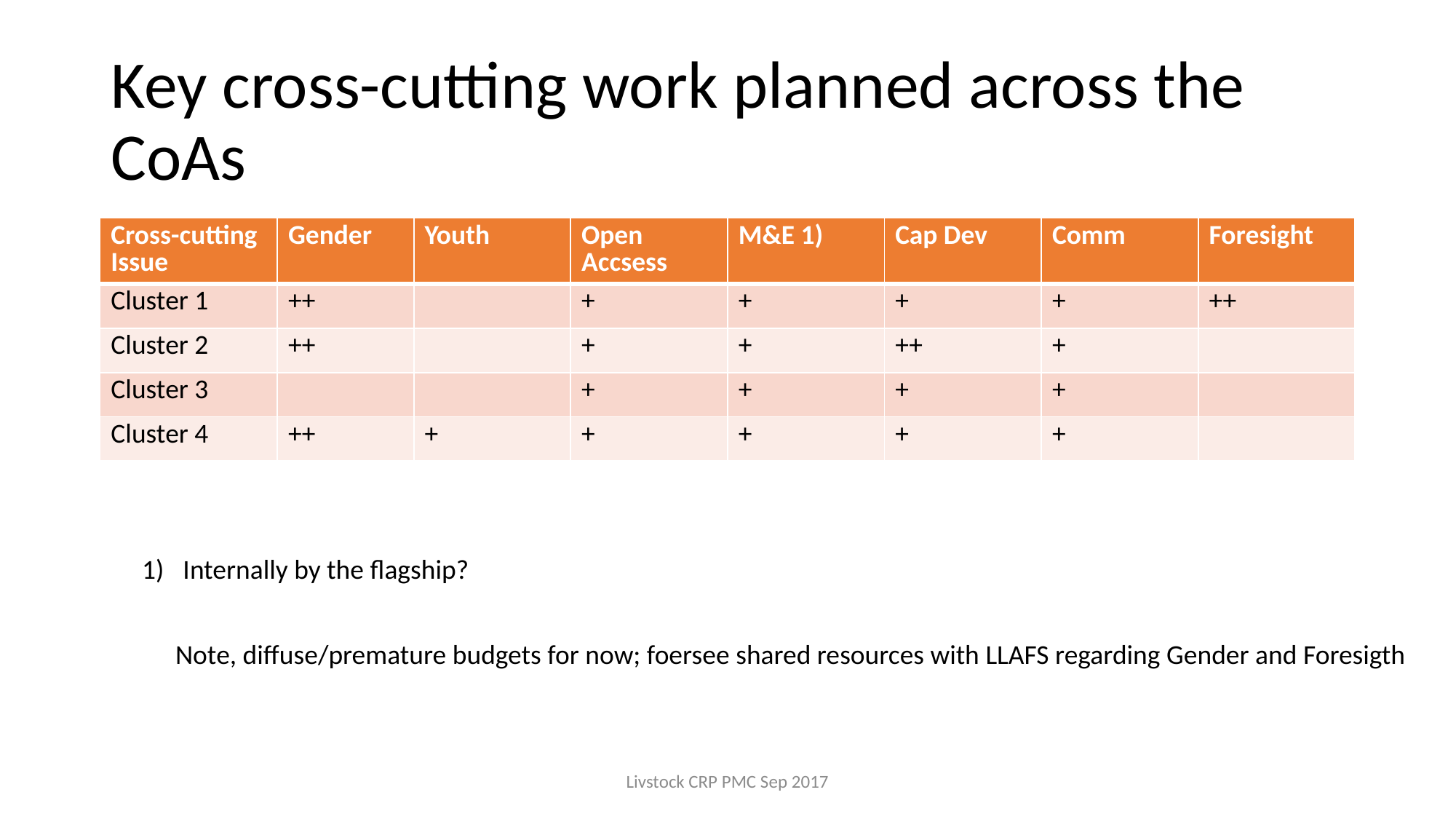

# Key cross-cutting work planned across the CoAs
| Cross-cutting Issue | Gender | Youth | Open Accsess | M&E 1) | Cap Dev | Comm | Foresight |
| --- | --- | --- | --- | --- | --- | --- | --- |
| Cluster 1 | ++ |  | + | + | + | + | ++ |
| Cluster 2 | ++ |  | + | + | ++ | + |  |
| Cluster 3 |  |  | + | + | + | + |  |
| Cluster 4 | ++ | + | + | + | + | + |  |
Internally by the flagship?
Note, diffuse/premature budgets for now; foersee shared resources with LLAFS regarding Gender and Foresigth
Livstock CRP PMC Sep 2017